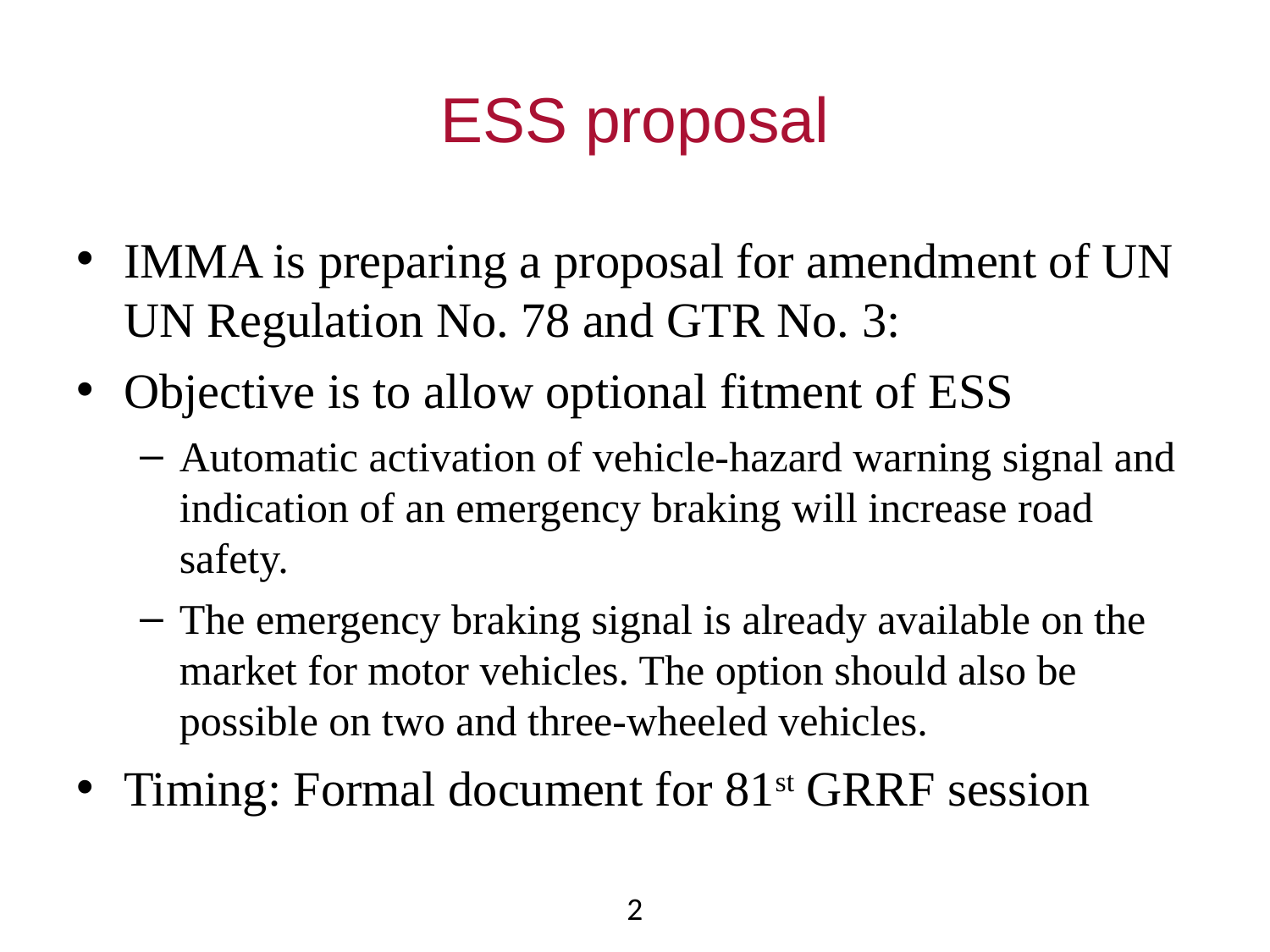

# ESS proposal
IMMA is preparing a proposal for amendment of UN UN Regulation No. 78 and GTR No. 3:
Objective is to allow optional fitment of ESS
Automatic activation of vehicle-hazard warning signal and indication of an emergency braking will increase road safety.
The emergency braking signal is already available on the market for motor vehicles. The option should also be possible on two and three-wheeled vehicles.
Timing: Formal document for 81st GRRF session

2